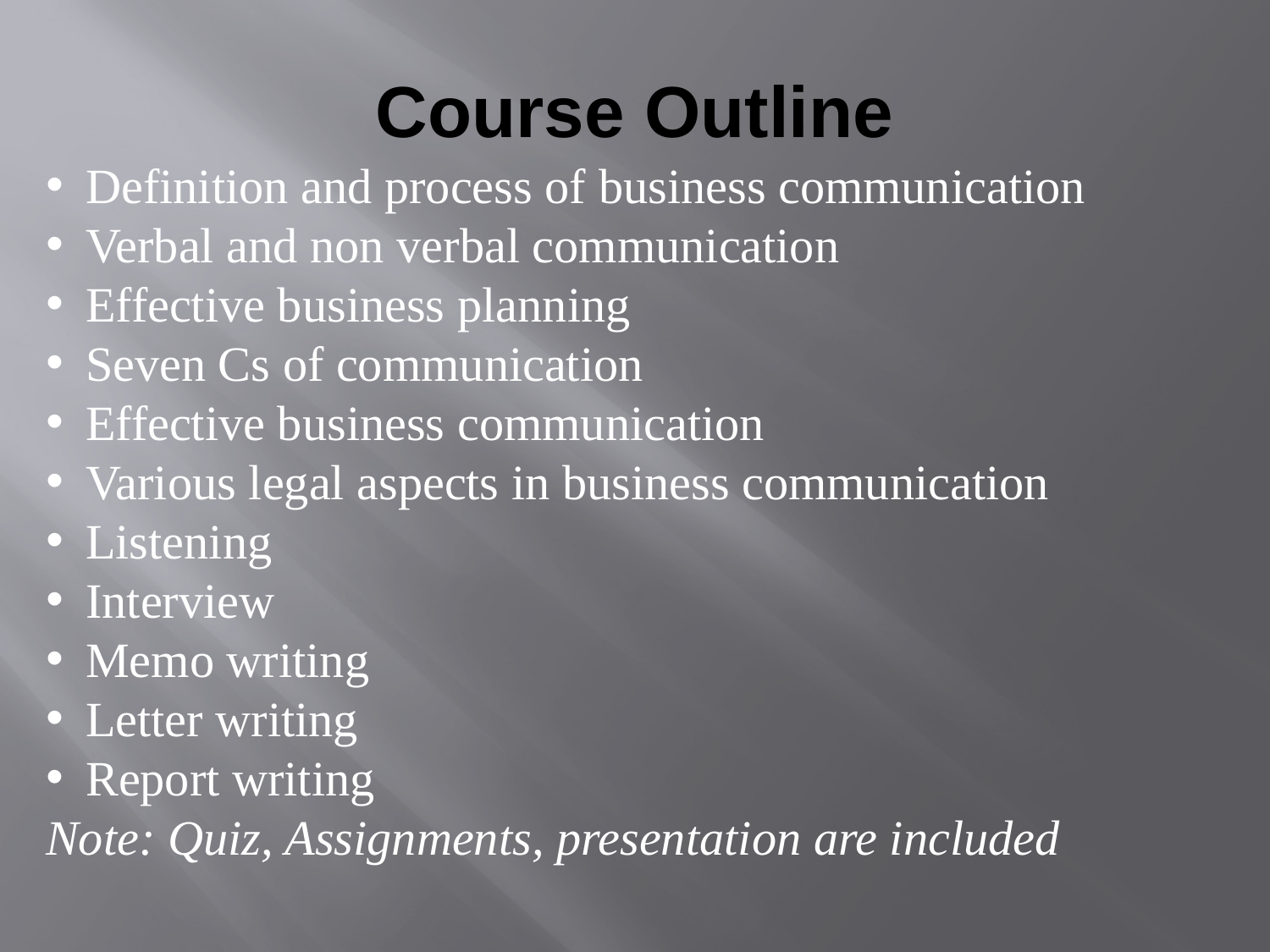

# Course Outline
Definition and process of business communication
Verbal and non verbal communication
Effective business planning
Seven Cs of communication
Effective business communication
Various legal aspects in business communication
Listening
Interview
Memo writing
Letter writing
Report writing
Note: Quiz, Assignments, presentation are included